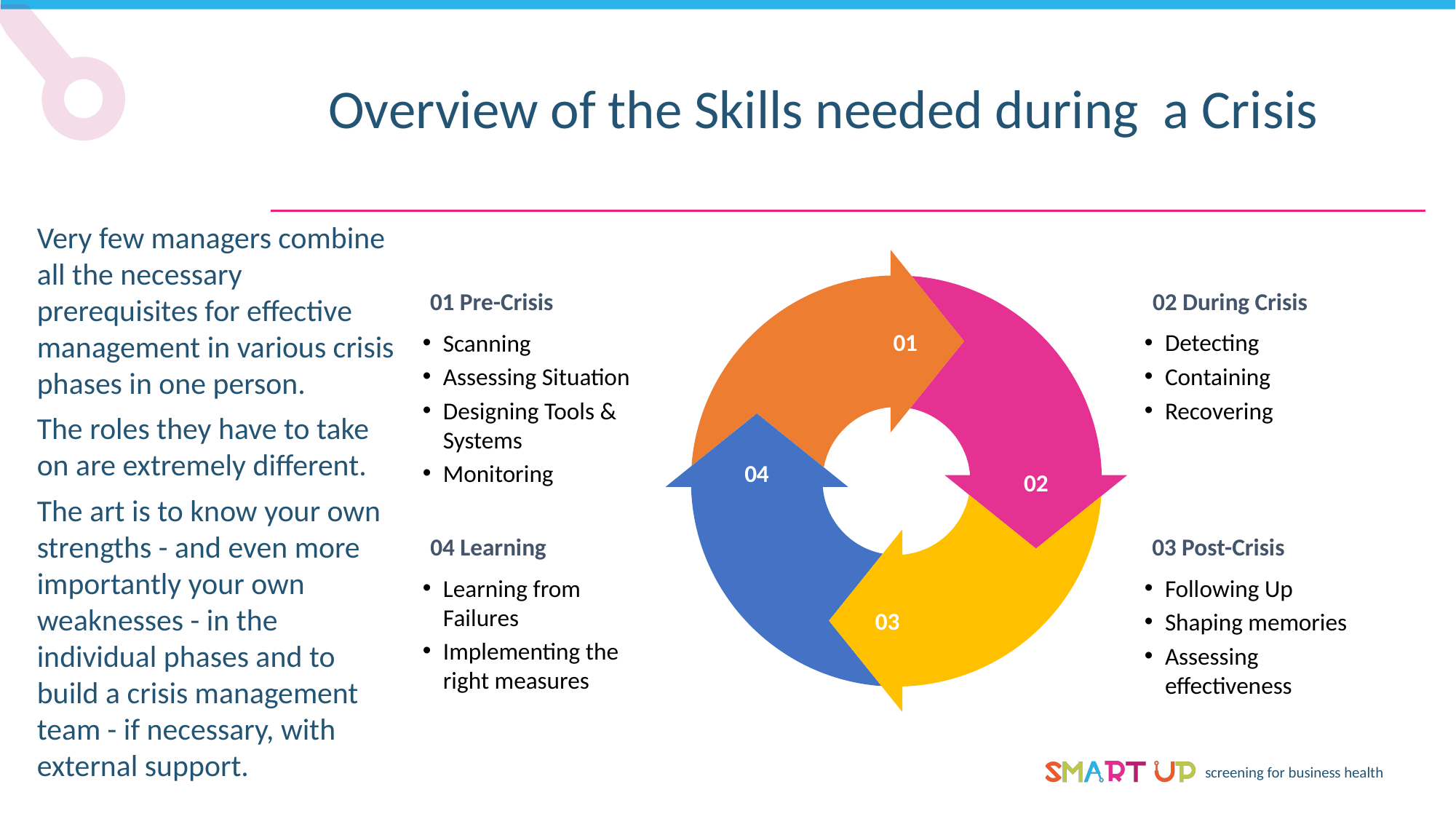

Overview of the Skills needed during  a Crisis
Very few managers combine all the necessary prerequisites for effective management in various crisis phases in one person.
The roles they have to take on are extremely different.
The art is to know your own strengths - and even more importantly your own weaknesses - in the individual phases and to build a crisis management team - if necessary, with external support.

01 Pre-Crisis
02 During Crisis

01
Scanning
Assessing Situation
Designing Tools & Systems
Monitoring
Detecting
Containing
Recovering

04
02

04 Learning
03 Post-Crisis
Learning from Failures
Implementing the right measures
Following Up
Shaping memories
Assessing effectiveness
03